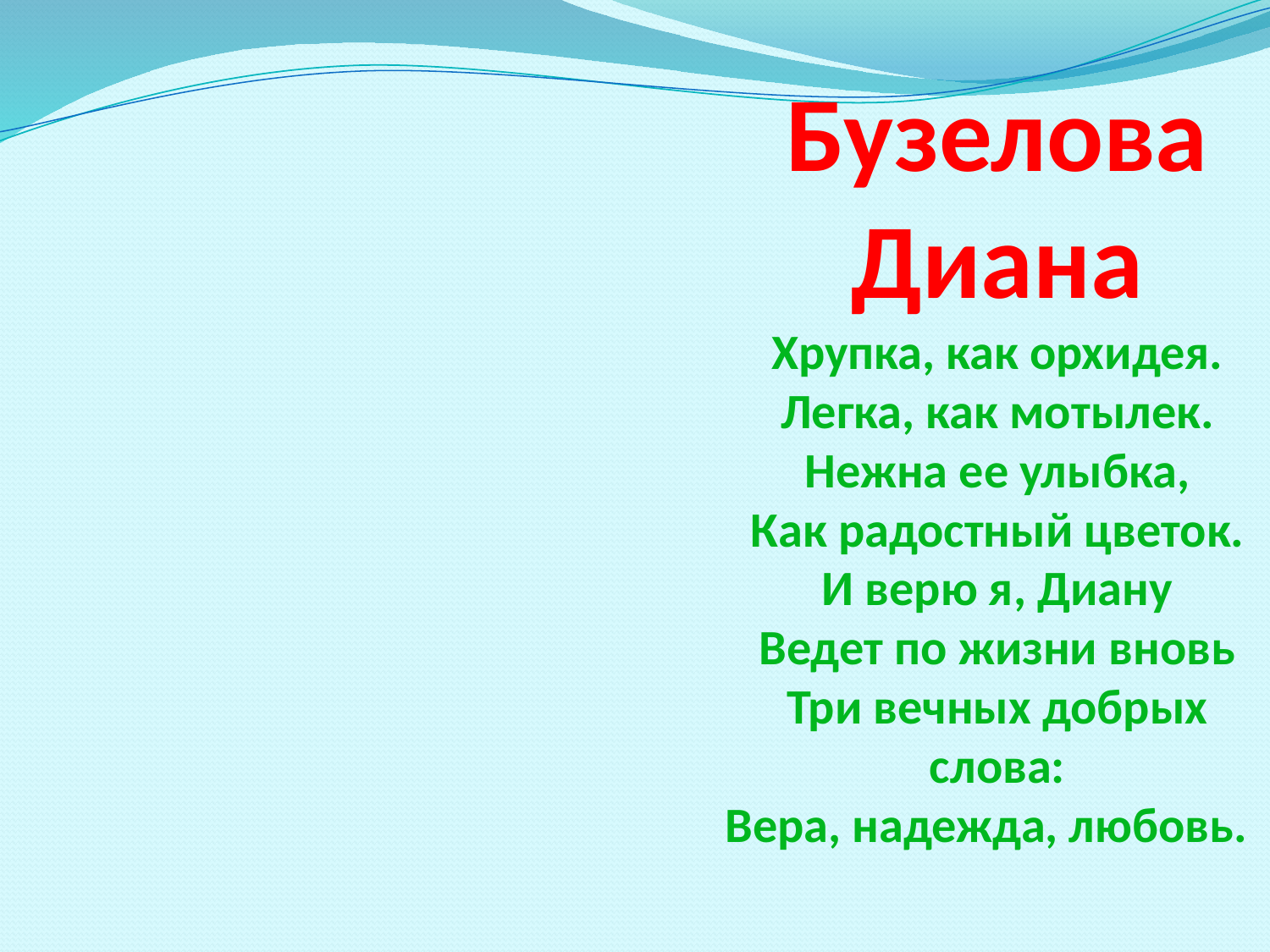

# Бузелова Диана Хрупка, как орхидея. Легка, как мотылек. Нежна ее улыбка, Как радостный цветок. И верю я, Диану Ведет по жизни вновь Три вечных добрых слова: Вера, надежда, любовь.